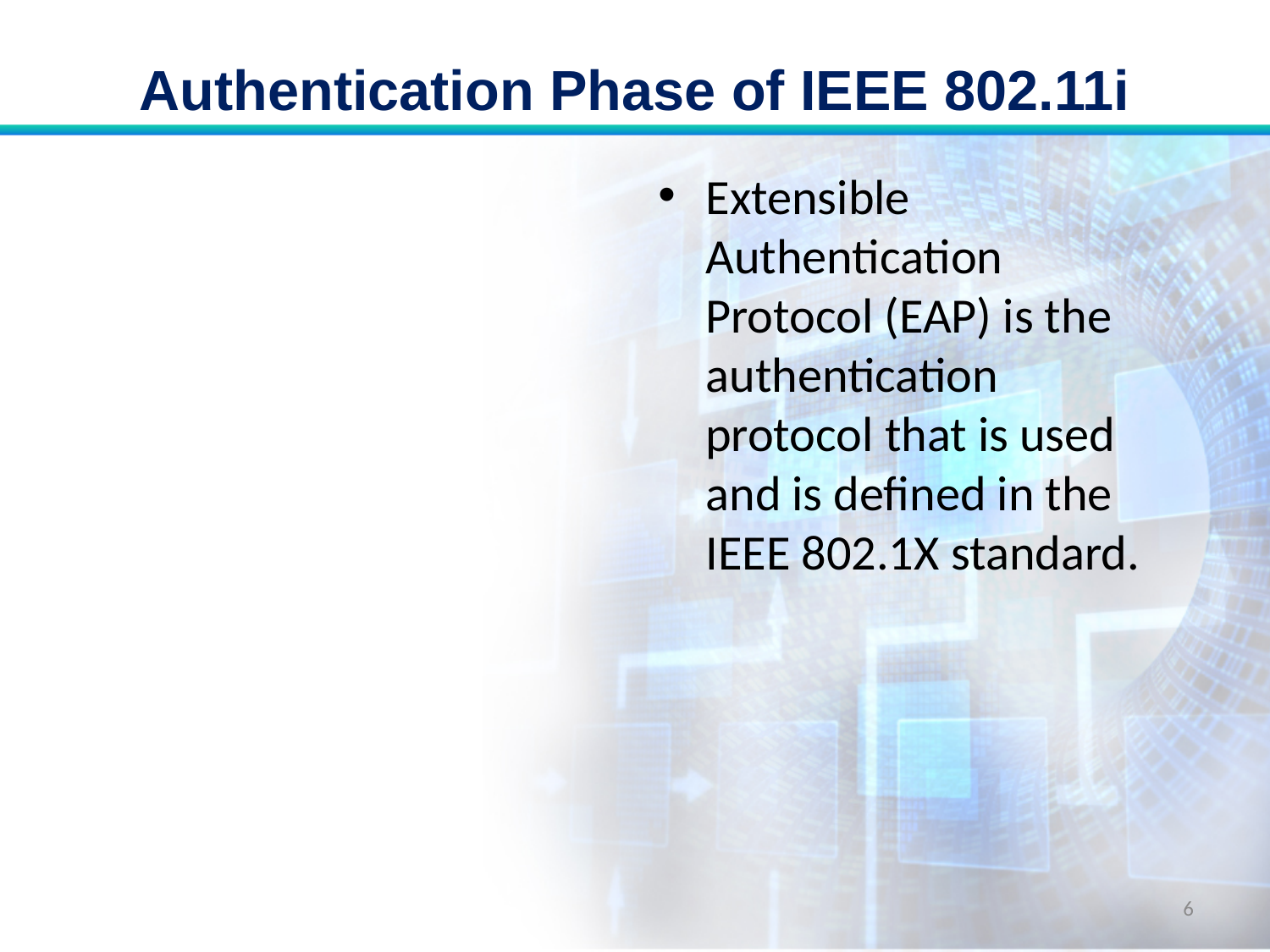

# Authentication Phase of IEEE 802.11i
Extensible Authentication Protocol (EAP) is the authentication protocol that is used and is defined in the IEEE 802.1X standard.
6